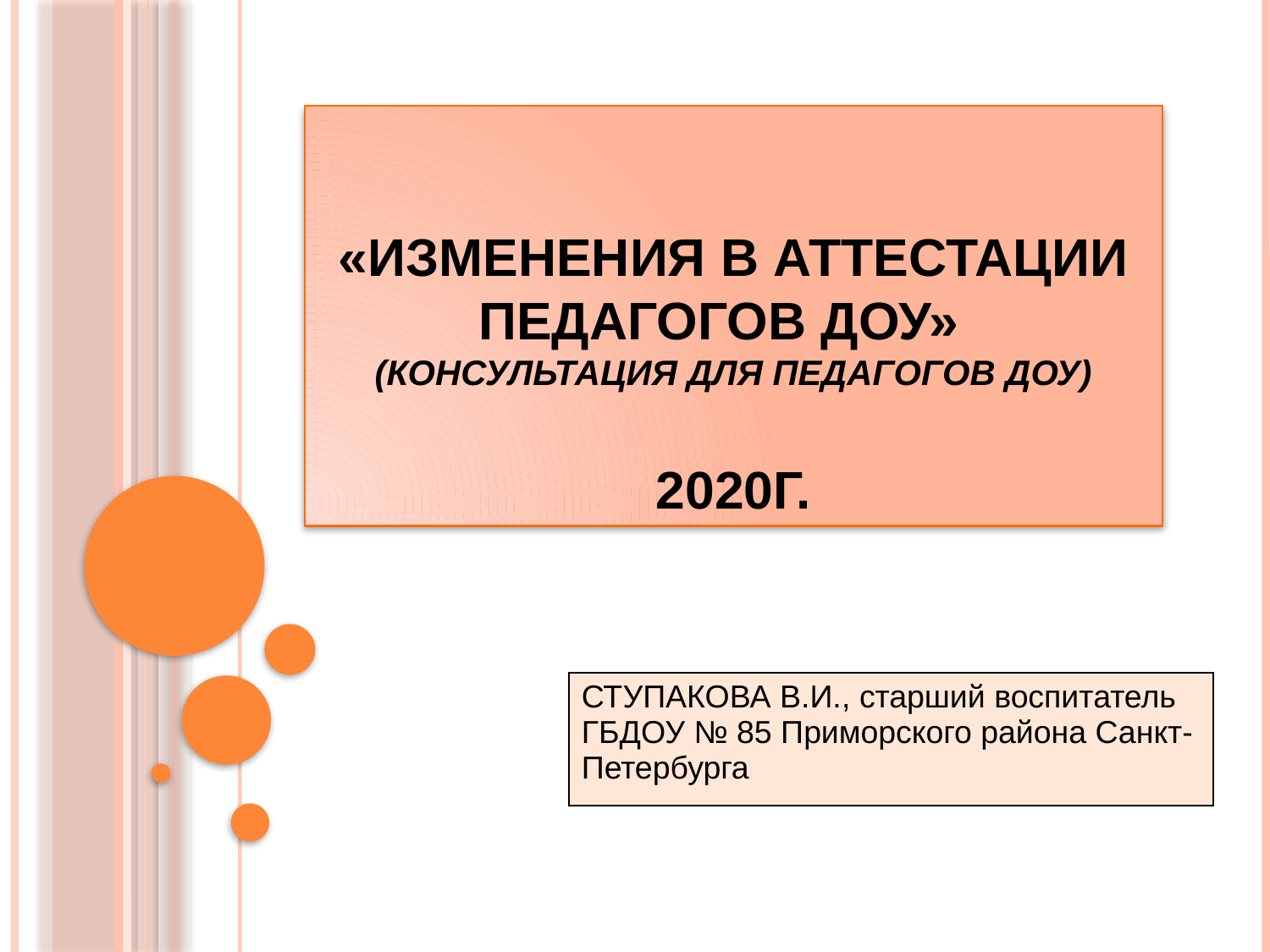

# «ИЗМЕНЕНИЯ В АТТЕСТАЦИИ ПЕДАГОГОВ ДОУ» (консультация для педагогов ДОУ) 2020г.
| СТУПАКОВА В.И., старший воспитатель ГБДОУ № 85 Приморского района Санкт-Петербурга |
| --- |